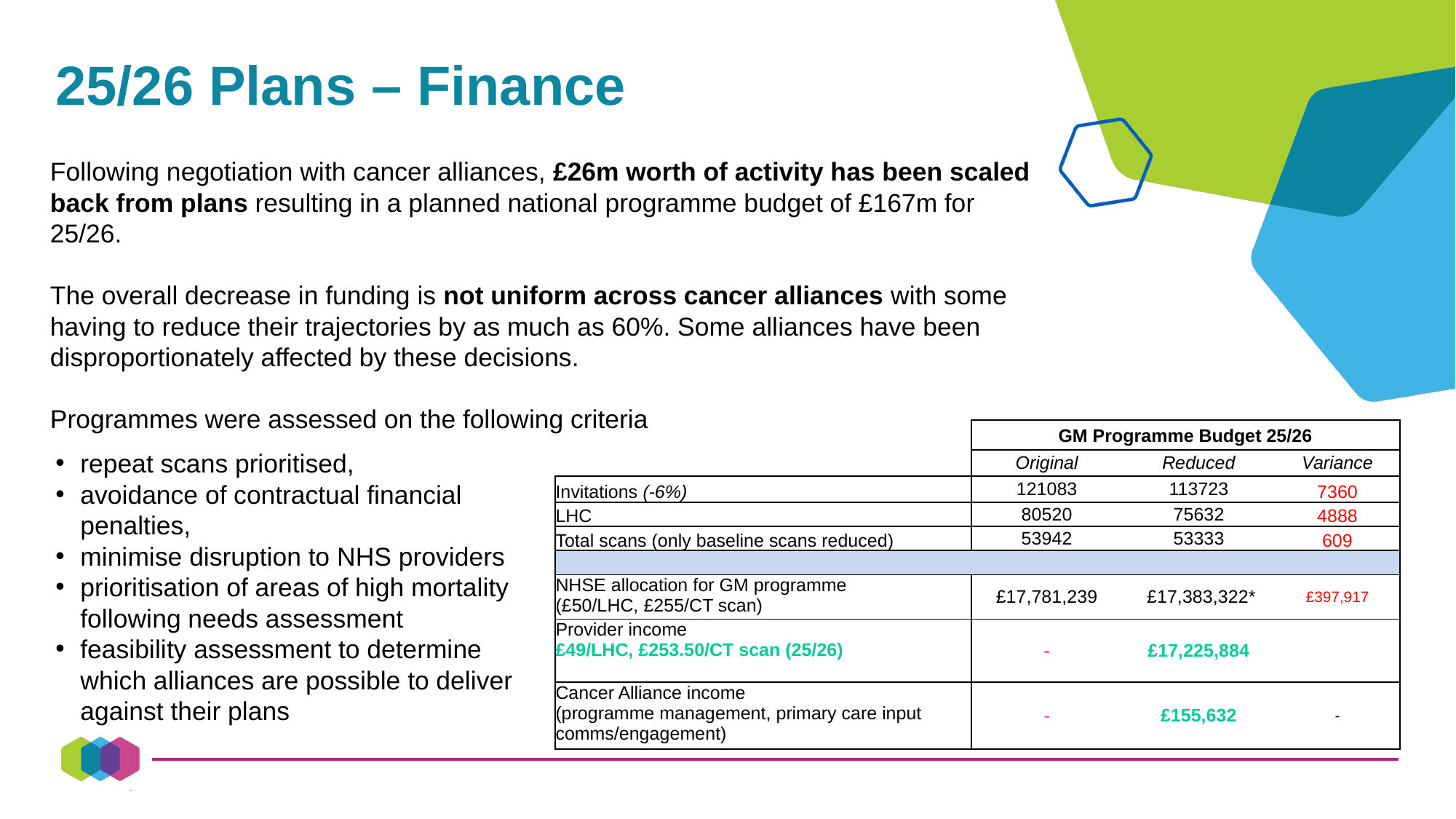

25/26 Plans – Finance
Following negotiation with cancer alliances, £26m worth of activity has been scaled back from plans resulting in a planned national programme budget of £167m for 25/26.

The overall decrease in funding is not uniform across cancer alliances with some having to reduce their trajectories by as much as 60%. Some alliances have been disproportionately affected by these decisions.

Programmes were assessed on the following criteria
|  | GM Programme Budget 25/26 |  |  |
| --- | --- | --- | --- |
|  | Original | Reduced | Variance |
| Invitations (-6%) | 121083 | 113723 | 7360 |
| LHC | 80520 | 75632 | 4888 |
| Total scans (only baseline scans reduced) | 53942 | 53333 | 609 |
|  |  |  |  |
| NHSE allocation for GM programme (£50/LHC, £255/CT scan) | £17,781,239 | £17,383,322\* | £397,917 |
| Provider income £49/LHC, £253.50/CT scan (25/26) | - | £17,225,884 |  |
| Cancer Alliance income (programme management, primary care input comms/engagement) | - | £155,632 | - |
repeat scans prioritised,
avoidance of contractual financial penalties,
minimise disruption to NHS providers
prioritisation of areas of high mortality following needs assessment
feasibility assessment to determine which alliances are possible to deliver against their plans